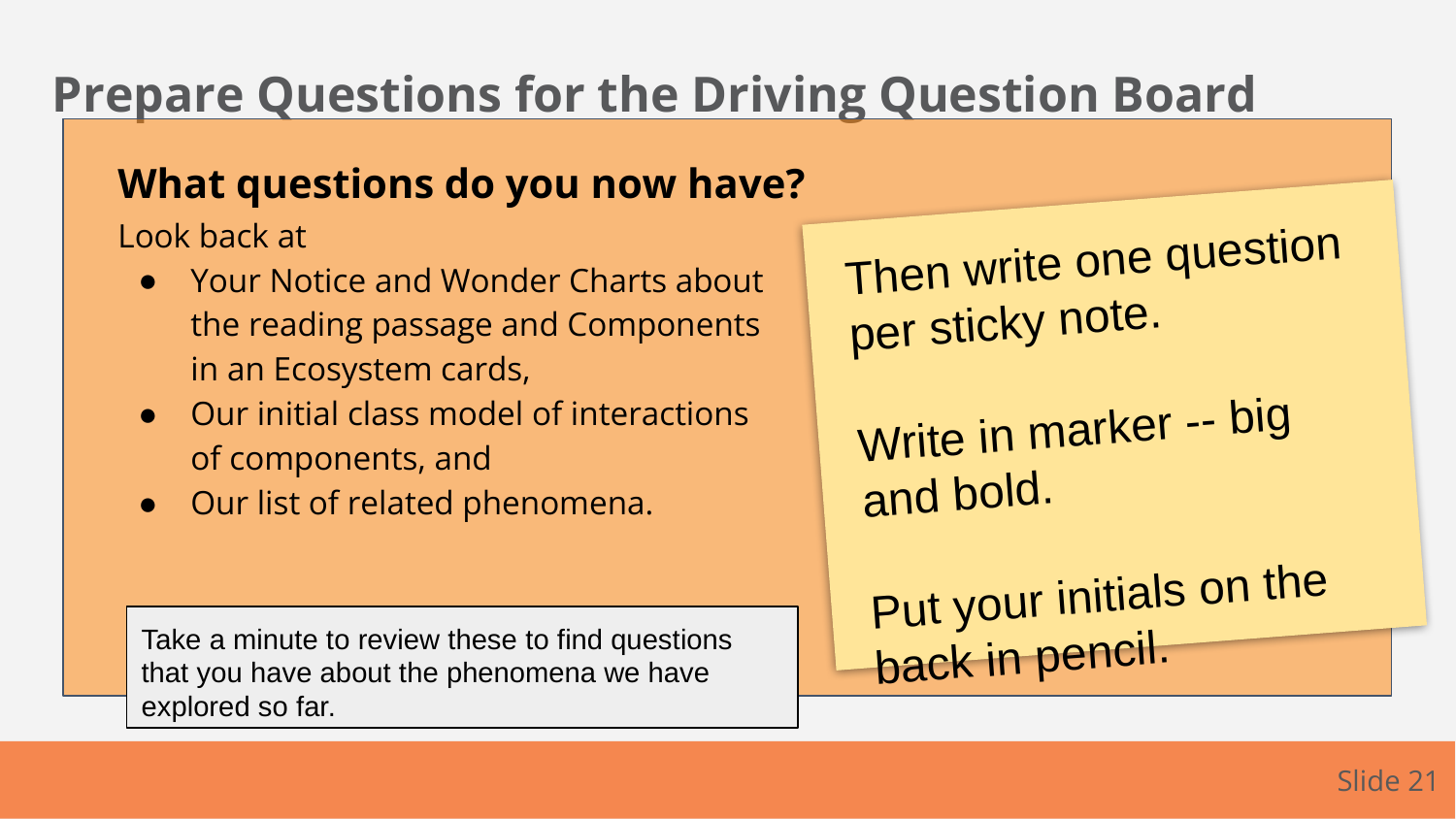

Prepare Questions for the Driving Question Board

What questions do you now have?
Look back at
Your Notice and Wonder Charts about the reading passage and Components in an Ecosystem cards,
Our initial class model of interactions of components, and
Our list of related phenomena.

Then write one question per sticky note.

Write in marker -- big and bold.

Put your initials on the back in pencil.
Take a minute to review these to find questions that you have about the phenomena we have explored so far.
 Slide 21